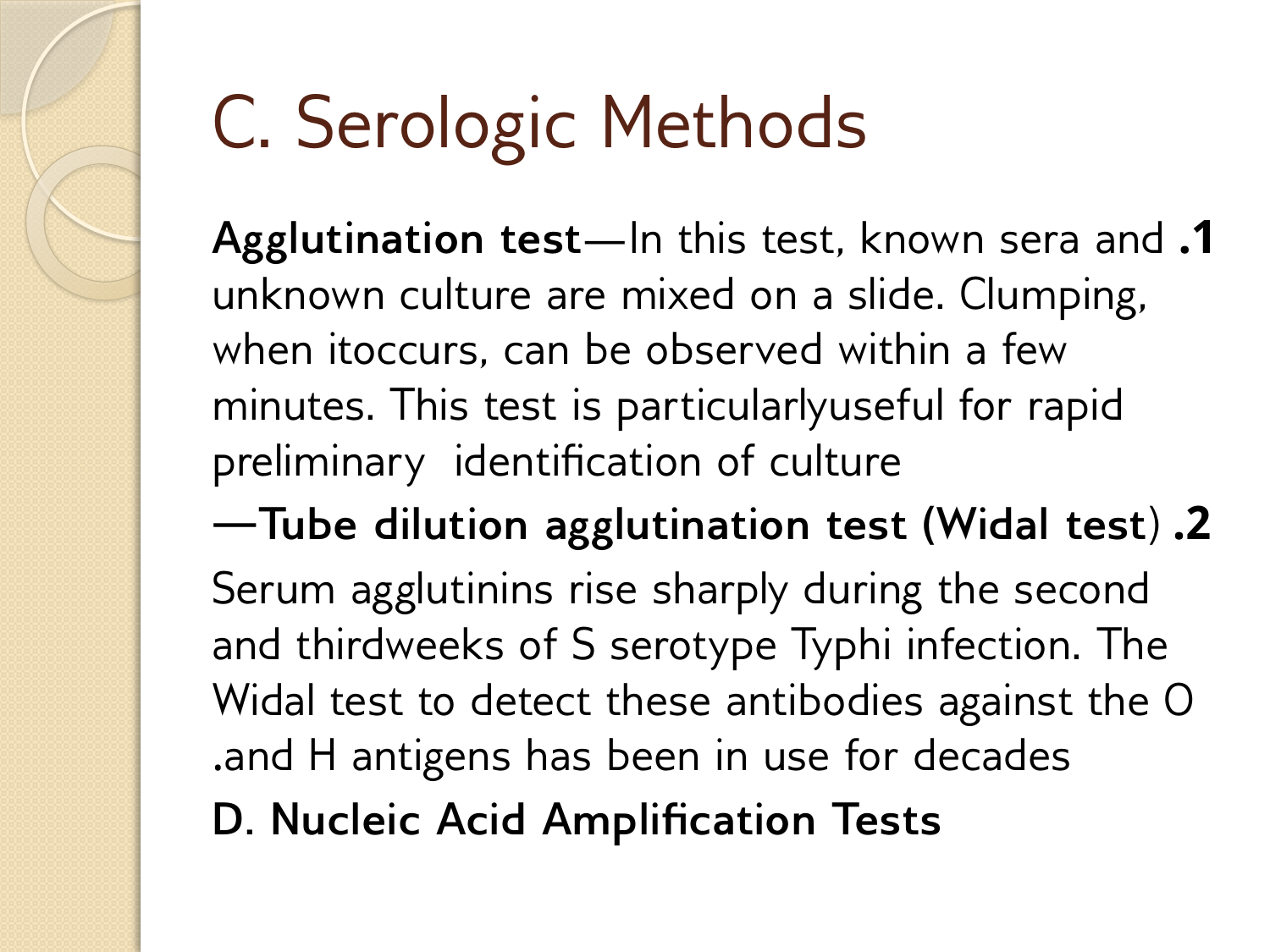

# C. Serologic Methods
1. Agglutination test—In this test, known sera and unknown culture are mixed on a slide. Clumping, when itoccurs, can be observed within a few minutes. This test is particularlyuseful for rapid preliminary  identification of culture
2. Tube dilution agglutination test (Widal test)—
Serum agglutinins rise sharply during the second  and thirdweeks of S serotype Typhi infection. The Widal test to detect these antibodies against the O and H antigens has been in use for decades.
D. Nucleic Acid Amplification Tests